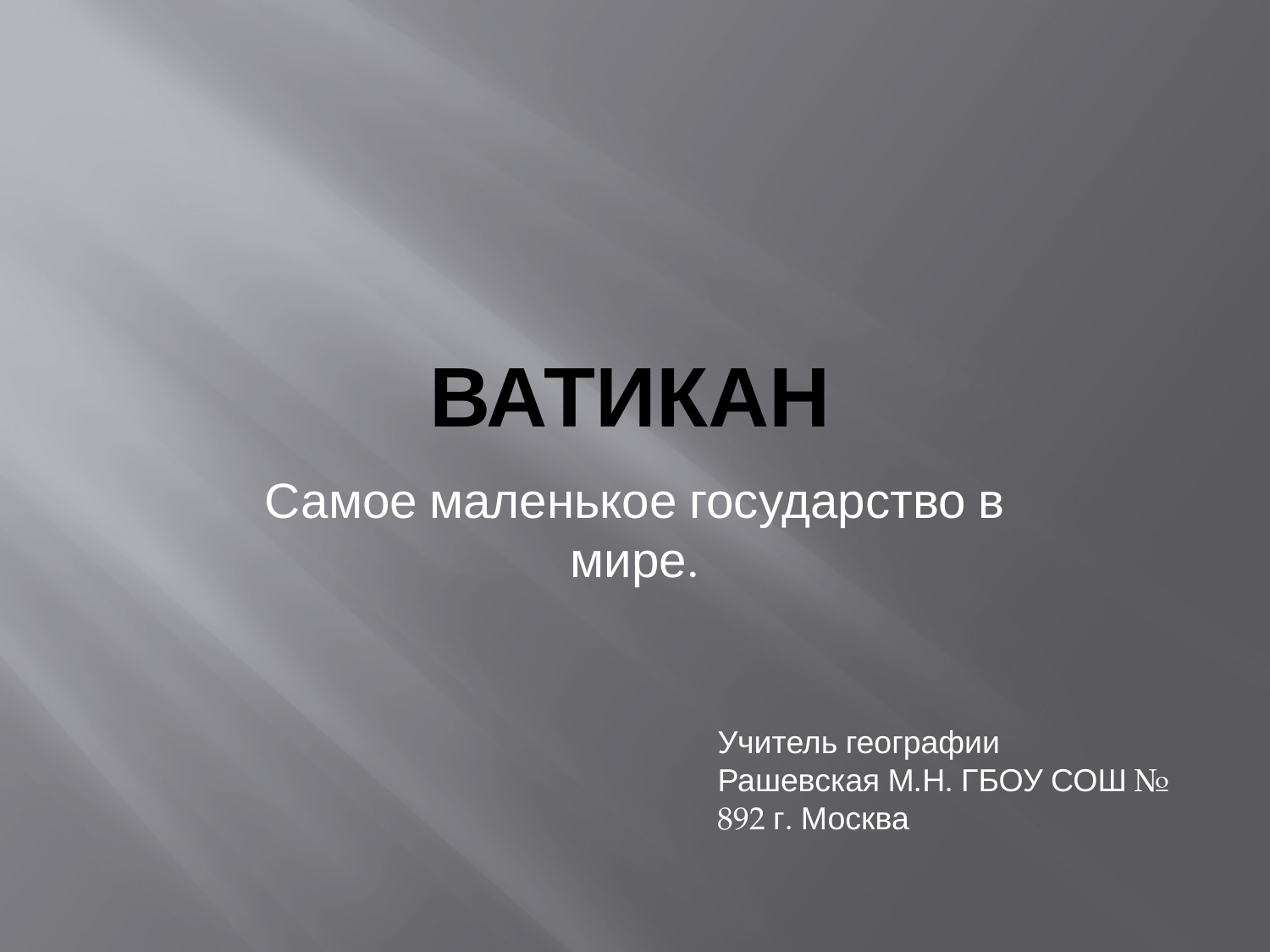

# Ватикан
Самое маленькое государство в мире.
Учитель географии
Рашевская М.Н. ГБОУ СОШ № 892 г. Москва